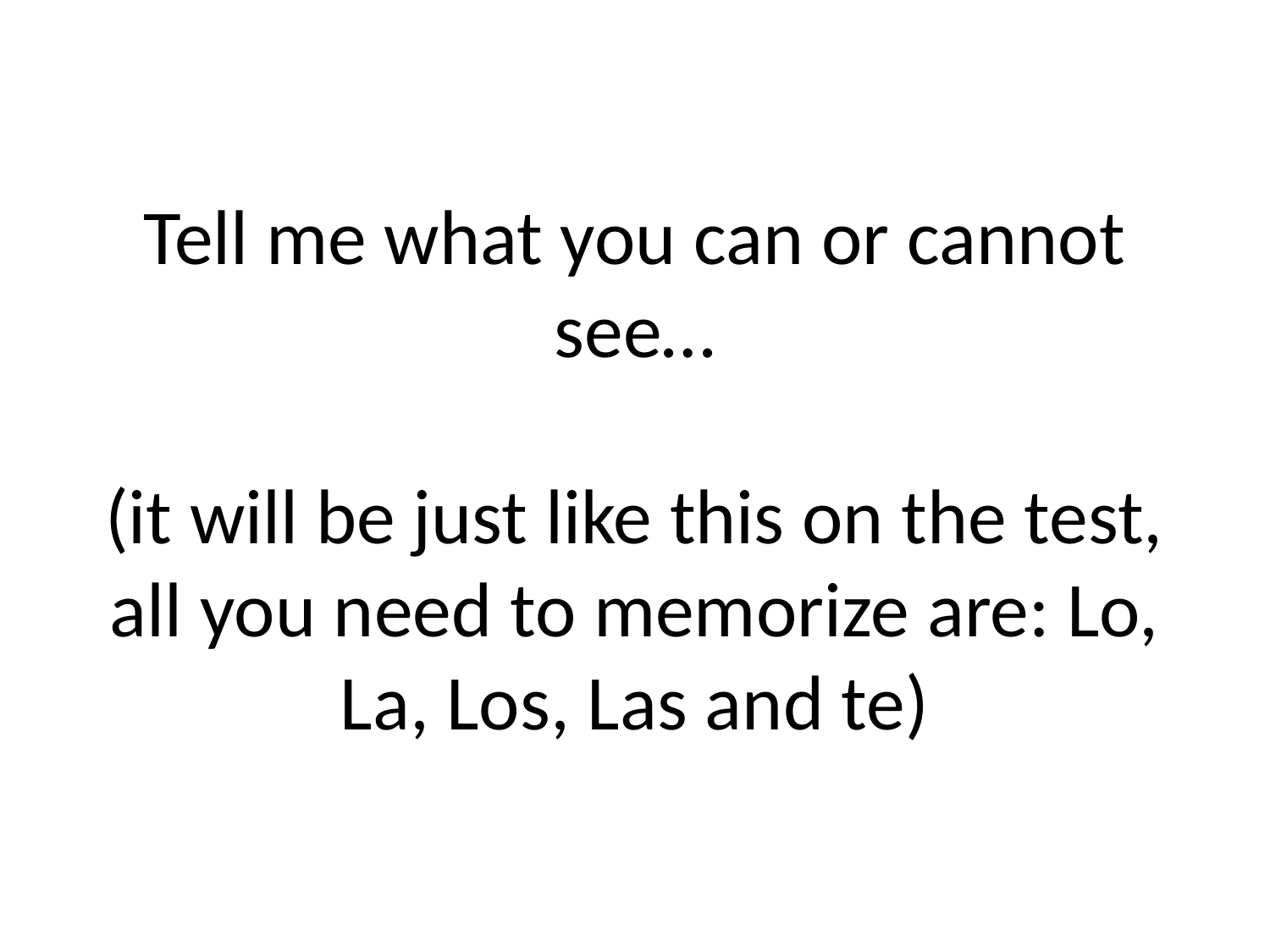

# Tell me what you can or cannot see… (it will be just like this on the test, all you need to memorize are: Lo, La, Los, Las and te)